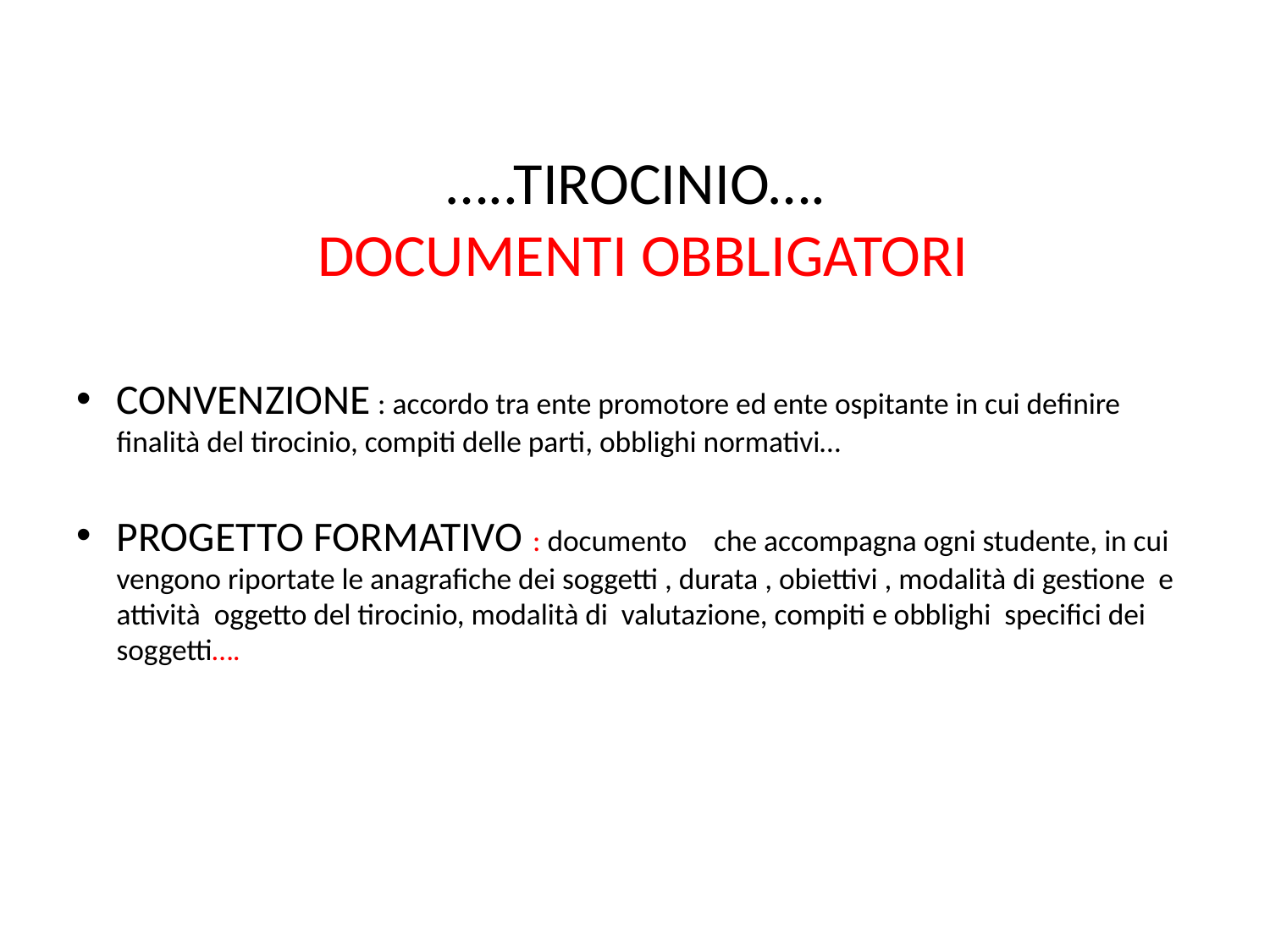

# …..TIROCINIO…. DOCUMENTI OBBLIGATORI
CONVENZIONE : accordo tra ente promotore ed ente ospitante in cui definire finalità del tirocinio, compiti delle parti, obblighi normativi…

PROGETTO FORMATIVO : documento    che accompagna ogni studente, in cui vengono riportate le anagrafiche dei soggetti , durata , obiettivi , modalità di gestione  e attività  oggetto del tirocinio, modalità di  valutazione, compiti e obblighi  specifici dei soggetti….